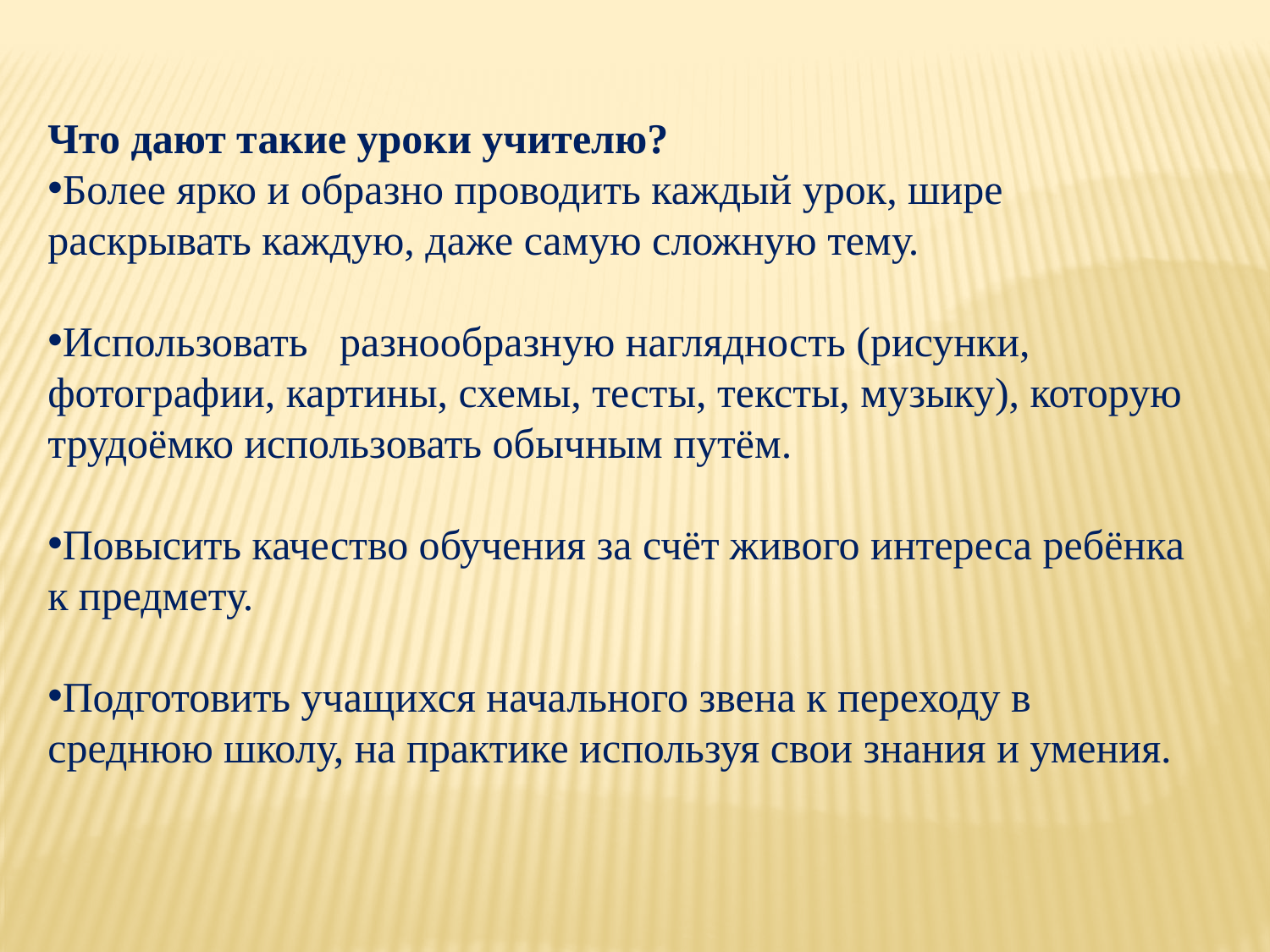

Что дают такие уроки учителю?
Более ярко и образно проводить каждый урок, шире раскрывать каждую, даже самую сложную тему.

Использовать   разнообразную наглядность (рисунки, фотографии, картины, схемы, тесты, тексты, музыку), которую трудоёмко использовать обычным путём.

Повысить качество обучения за счёт живого интереса ребёнка к предмету.

Подготовить учащихся начального звена к переходу в среднюю школу, на практике используя свои знания и умения.